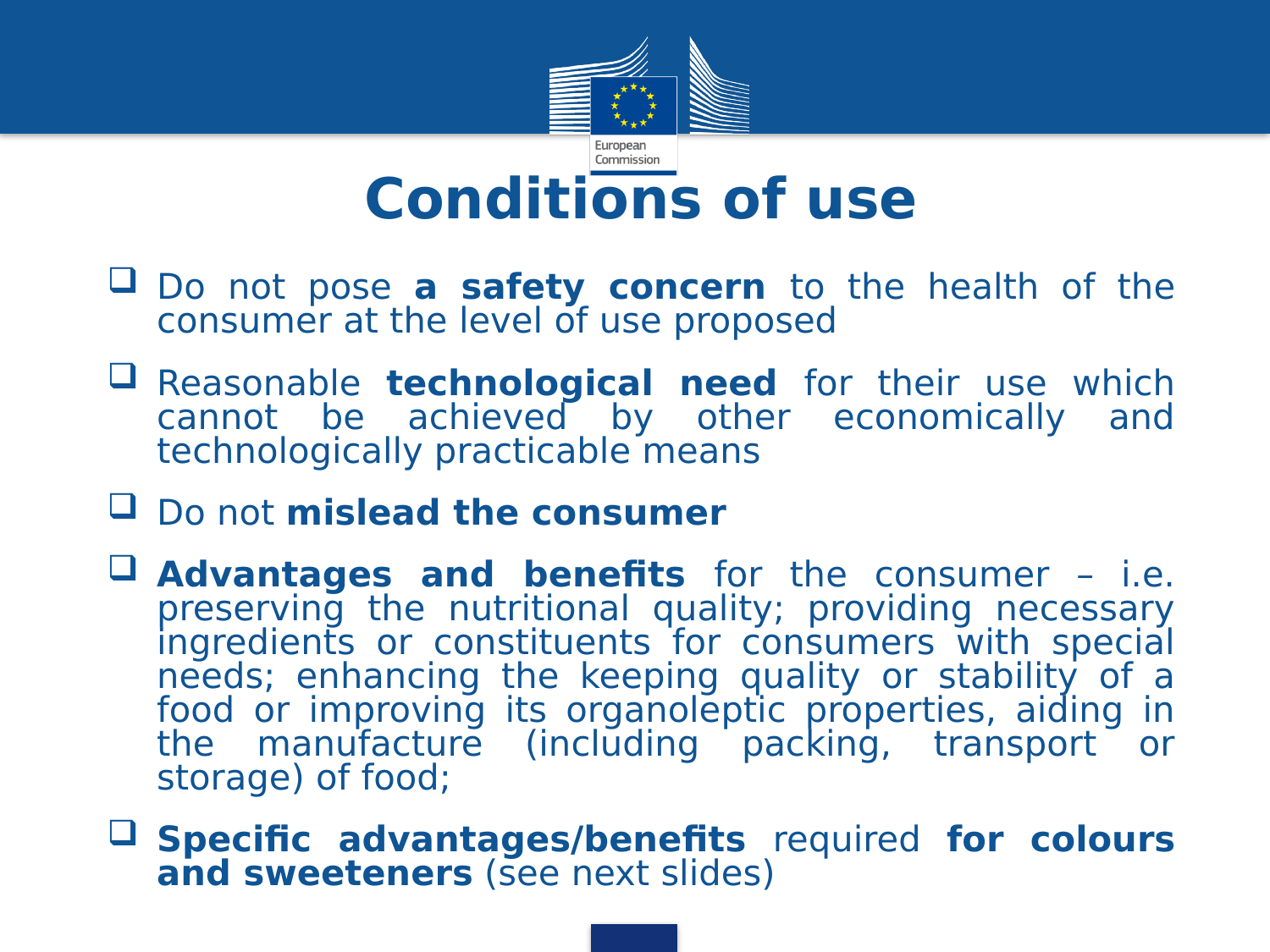

Conditions of use
Do not pose a safety concern to the health of the consumer at the level of use proposed
Reasonable technological need for their use which cannot be achieved by other economically and technologically practicable means
Do not mislead the consumer
Advantages and benefits for the consumer – i.e. preserving the nutritional quality; providing necessary ingredients or constituents for consumers with special needs; enhancing the keeping quality or stability of a food or improving its organoleptic properties, aiding in the manufacture (including packing, transport or storage) of food;
Specific advantages/benefits required for colours and sweeteners (see next slides)